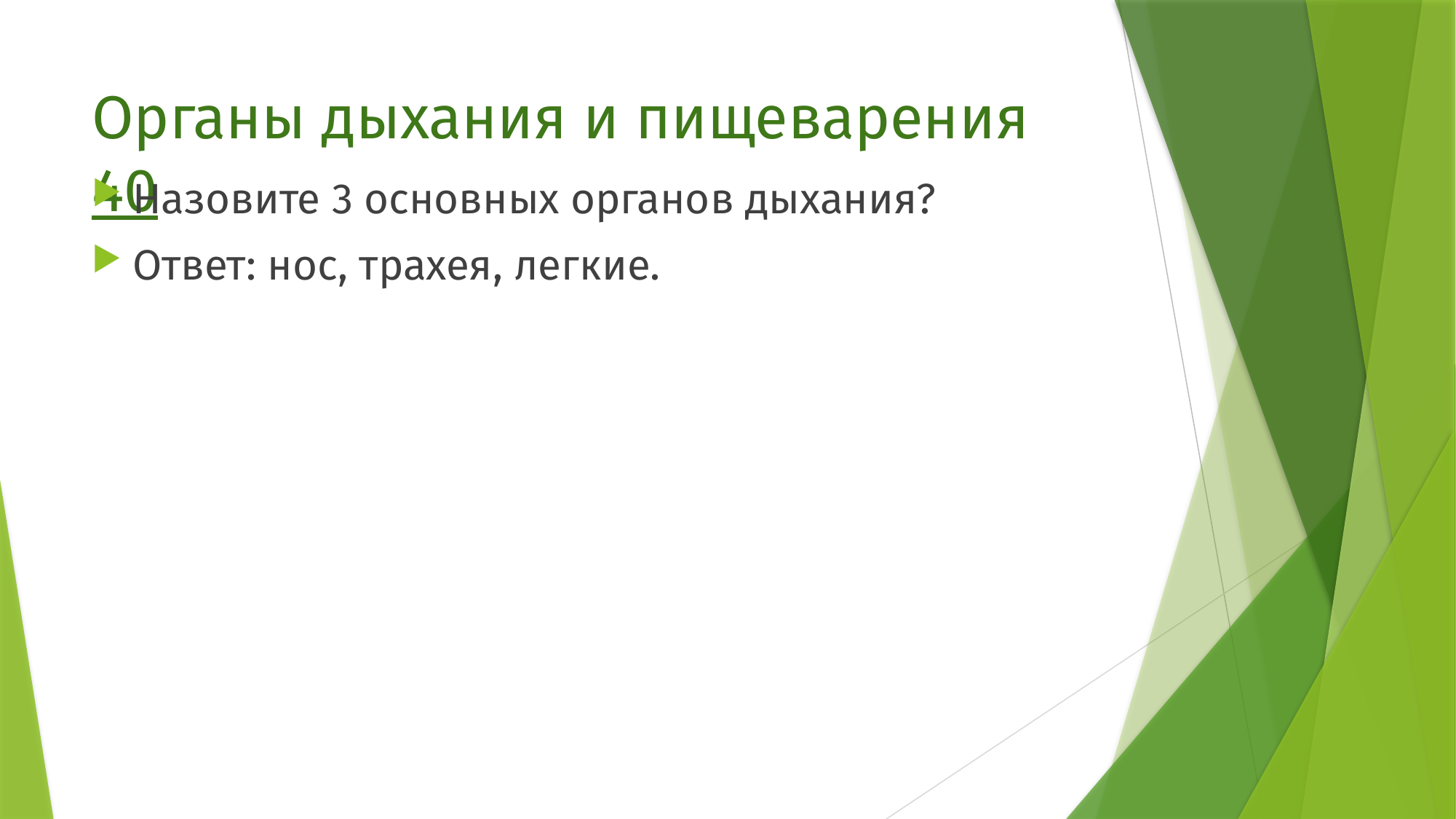

# Органы дыхания и пищеварения   40
Назовите 3 основных органов дыхания?
Ответ: нос, трахея, легкие.